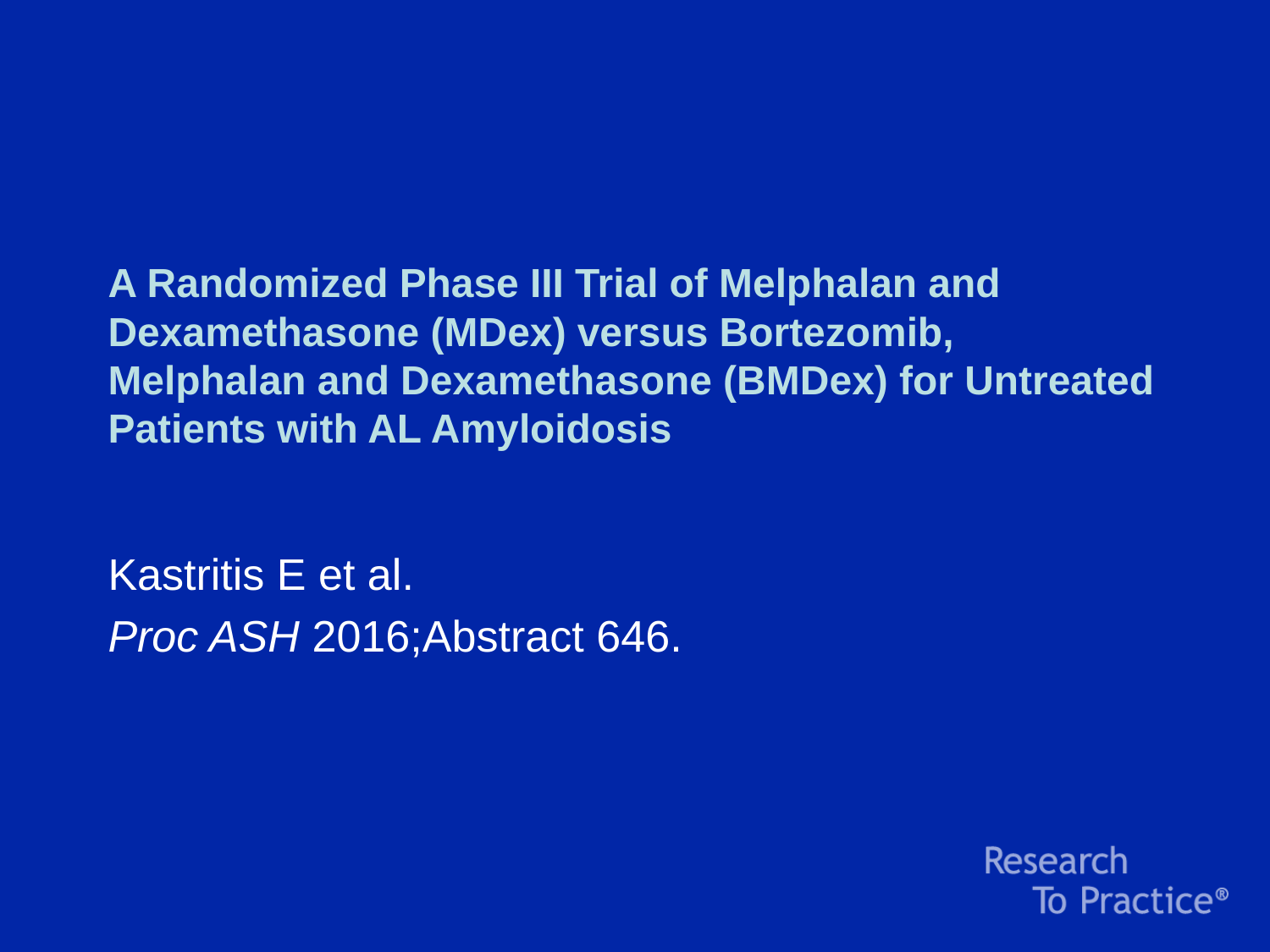

# A Randomized Phase III Trial of Melphalan and Dexamethasone (MDex) versus Bortezomib, Melphalan and Dexamethasone (BMDex) for Untreated Patients with AL Amyloidosis
Kastritis E et al.
Proc ASH 2016;Abstract 646.